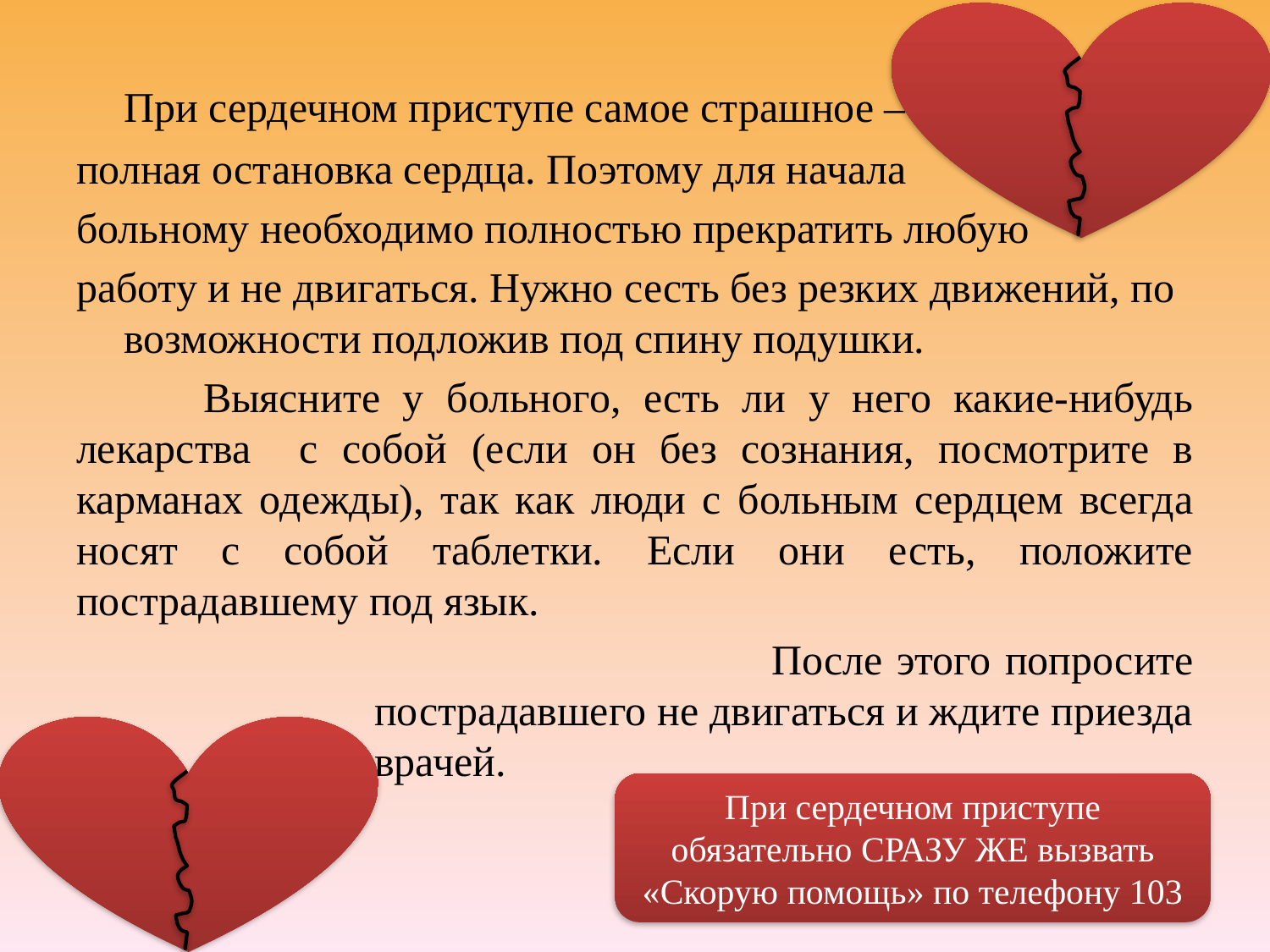

При сердечном приступе самое страшное –
полная остановка сердца. Поэтому для начала
больному необходимо полностью прекратить любую
работу и не двигаться. Нужно сесть без резких движений, по возможности подложив под спину подушки.
	Выясните у больного, есть ли у него какие-нибудь лекарства  с собой (если он без сознания, посмотрите в карманах одежды), так как люди с больным сердцем всегда носят с собой таблетки. Если они есть, положите пострадавшему под язык.
	                             После этого попросите пострадавшего не двигаться и ждите приезда врачей.

При сердечном приступе обязательно СРАЗУ ЖЕ вызвать «Скорую помощь» по телефону 103